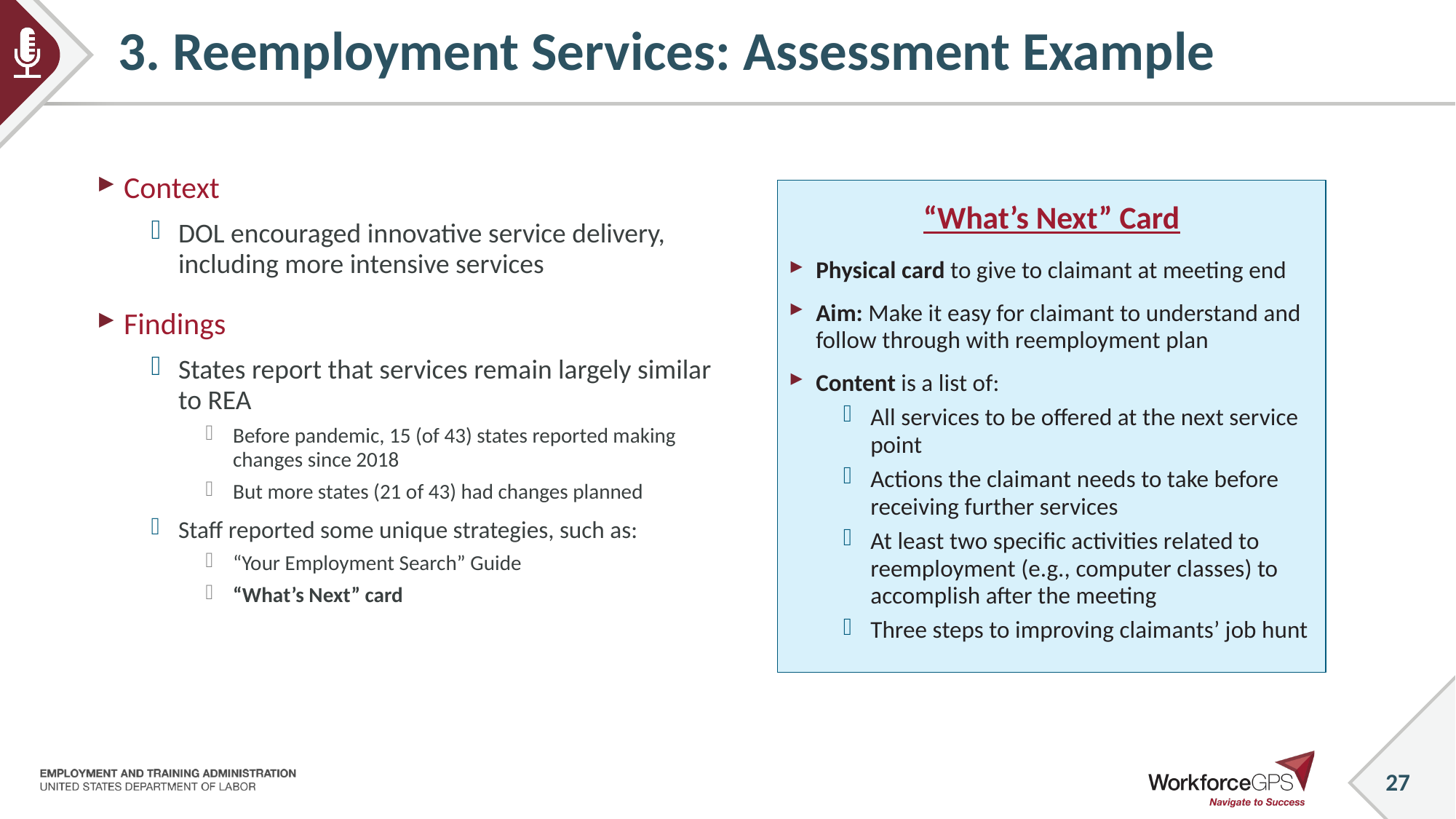

# 3. Reemployment Services: Assessment Example
Context
DOL encouraged innovative service delivery, including more intensive services
Findings
States report that services remain largely similar to REA
Before pandemic, 15 (of 43) states reported making changes since 2018
But more states (21 of 43) had changes planned
Staff reported some unique strategies, such as:
“Your Employment Search” Guide
“What’s Next” card
To make referrals to partners more effective, staff in two states cite the value of “warm handoffs” to partner staff

“What’s Next” Card
Physical card to give to claimant at meeting end
Aim: Make it easy for claimant to understand and follow through with reemployment plan
Content is a list of:
All services to be offered at the next service point
Actions the claimant needs to take before receiving further services
At least two specific activities related to reemployment (e.g., computer classes) to accomplish after the meeting
Three steps to improving claimants’ job hunt
27